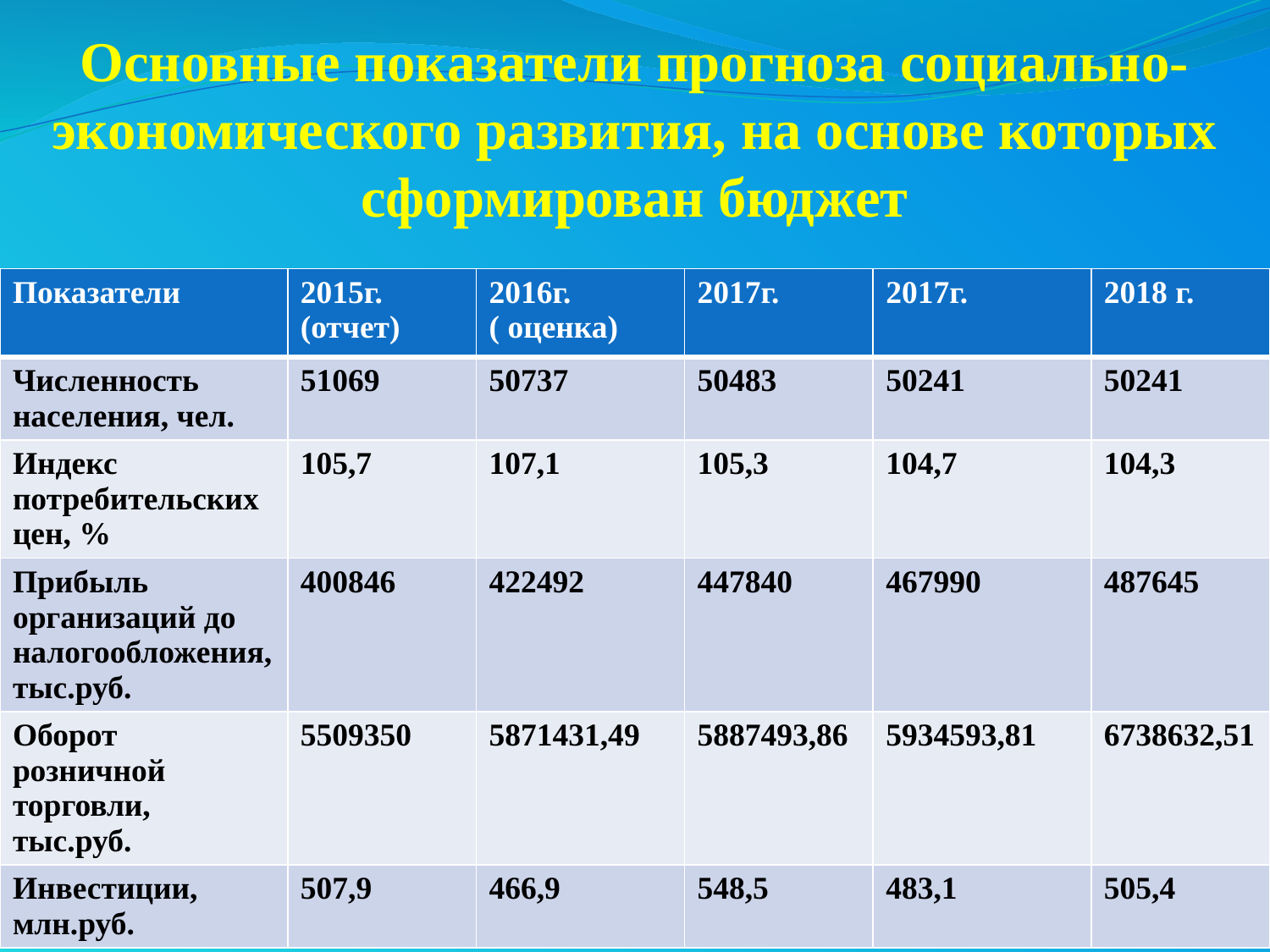

# Основные показатели прогноза социально-экономического развития, на основе которых сформирован бюджет
| Показатели | 2015г. (отчет) | 2016г. ( оценка) | 2017г. | 2017г. | 2018 г. |
| --- | --- | --- | --- | --- | --- |
| Численность населения, чел. | 51069 | 50737 | 50483 | 50241 | 50241 |
| Индекс потребительских цен, % | 105,7 | 107,1 | 105,3 | 104,7 | 104,3 |
| Прибыль организаций до налогообложения, тыс.руб. | 400846 | 422492 | 447840 | 467990 | 487645 |
| Оборот розничной торговли, тыс.руб. | 5509350 | 5871431,49 | 5887493,86 | 5934593,81 | 6738632,51 |
| Инвестиции, млн.руб. | 507,9 | 466,9 | 548,5 | 483,1 | 505,4 |